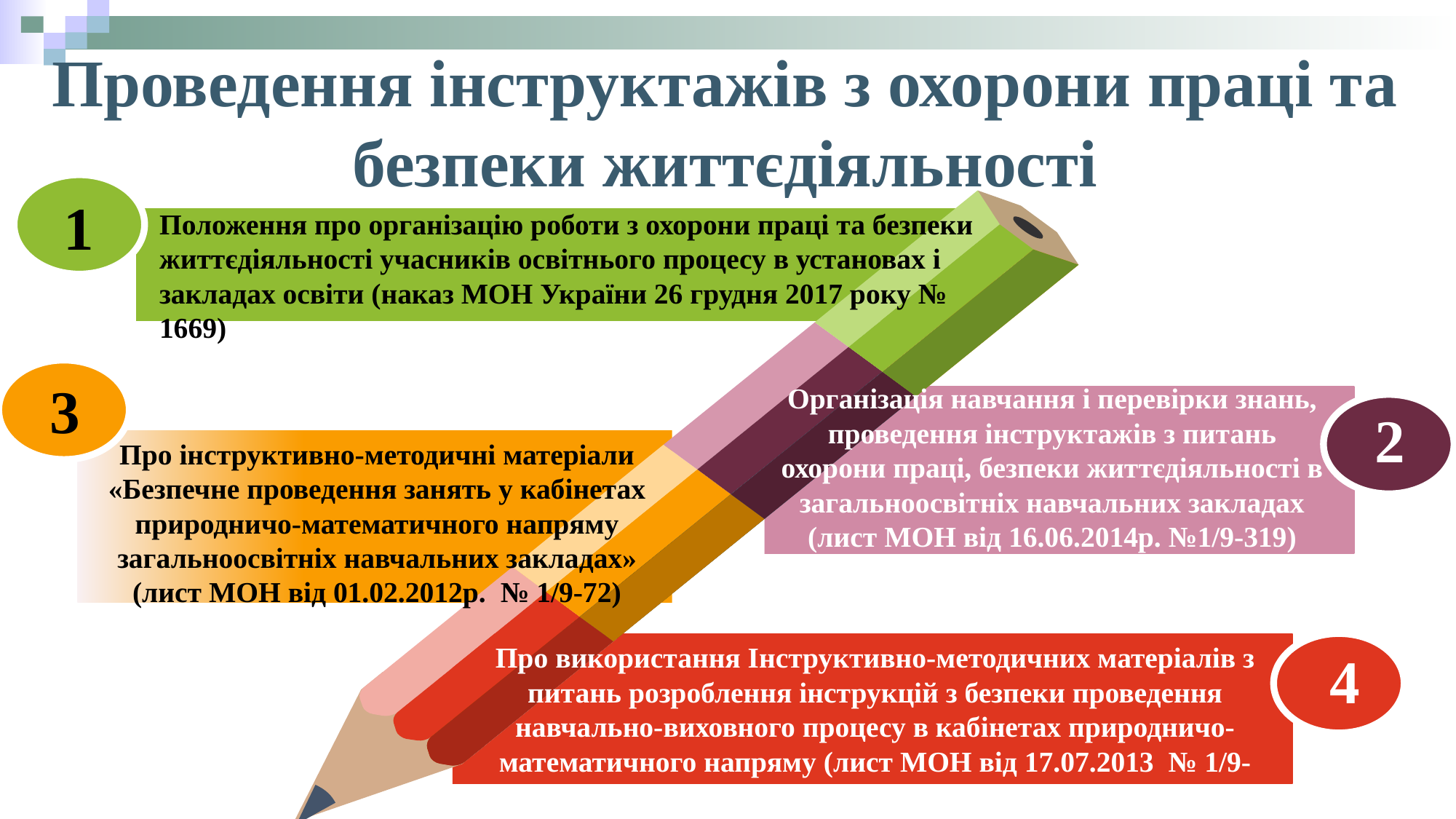

Проведення інструктажів з охорони праці та безпеки життєдіяльності

1
Положення про організацію роботи з охорони праці та безпеки життєдіяльності учасників освітнього процесу в установах і закладах освіти (наказ МОН України 26 грудня 2017 року № 1669)
3
Організація навчання і перевірки знань, проведення інструктажів з питань охорони праці, безпеки життєдіяльності в загальноосвітніх навчальних закладах (лист МОН від 16.06.2014р. №1/9-319)
2
Про інструктивно-методичні матеріали «Безпечне проведення занять у кабінетах природничо-математичного напряму загальноосвітніх навчальних закладах» (лист МОН від 01.02.2012р.  № 1/9-72)
Про використання Інструктивно-методичних матеріалів з питань розроблення інструкцій з безпеки проведення навчально-виховного процесу в кабінетах природничо-математичного напряму (лист МОН від 17.07.2013  № 1/9-498)
4